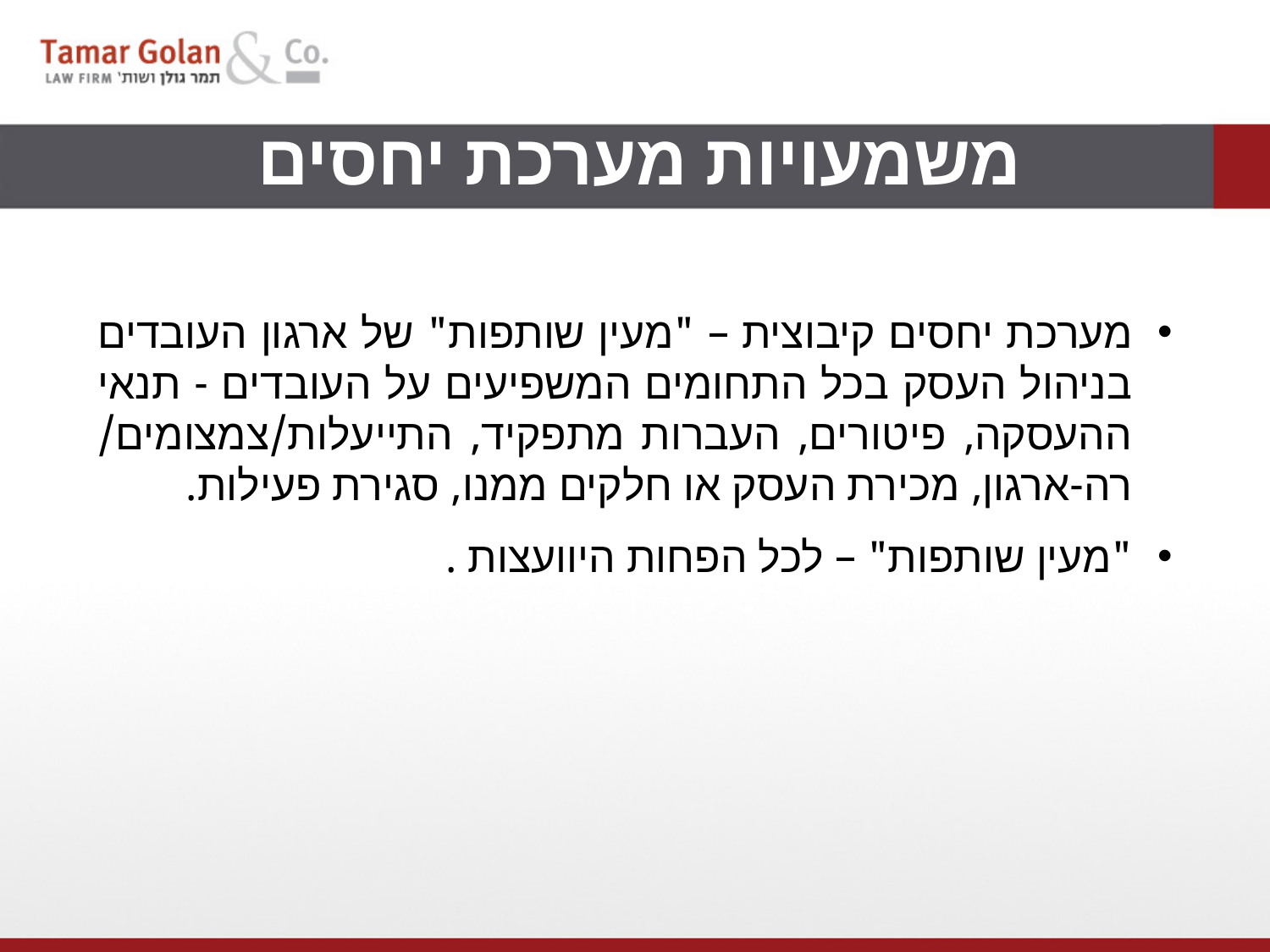

משמעויות מערכת יחסים קיבוצית
מערכת יחסים קיבוצית – "מעין שותפות" של ארגון העובדים בניהול העסק בכל התחומים המשפיעים על העובדים - תנאי ההעסקה, פיטורים, העברות מתפקיד, התייעלות/צמצומים/ רה-ארגון, מכירת העסק או חלקים ממנו, סגירת פעילות.
"מעין שותפות" – לכל הפחות היוועצות .